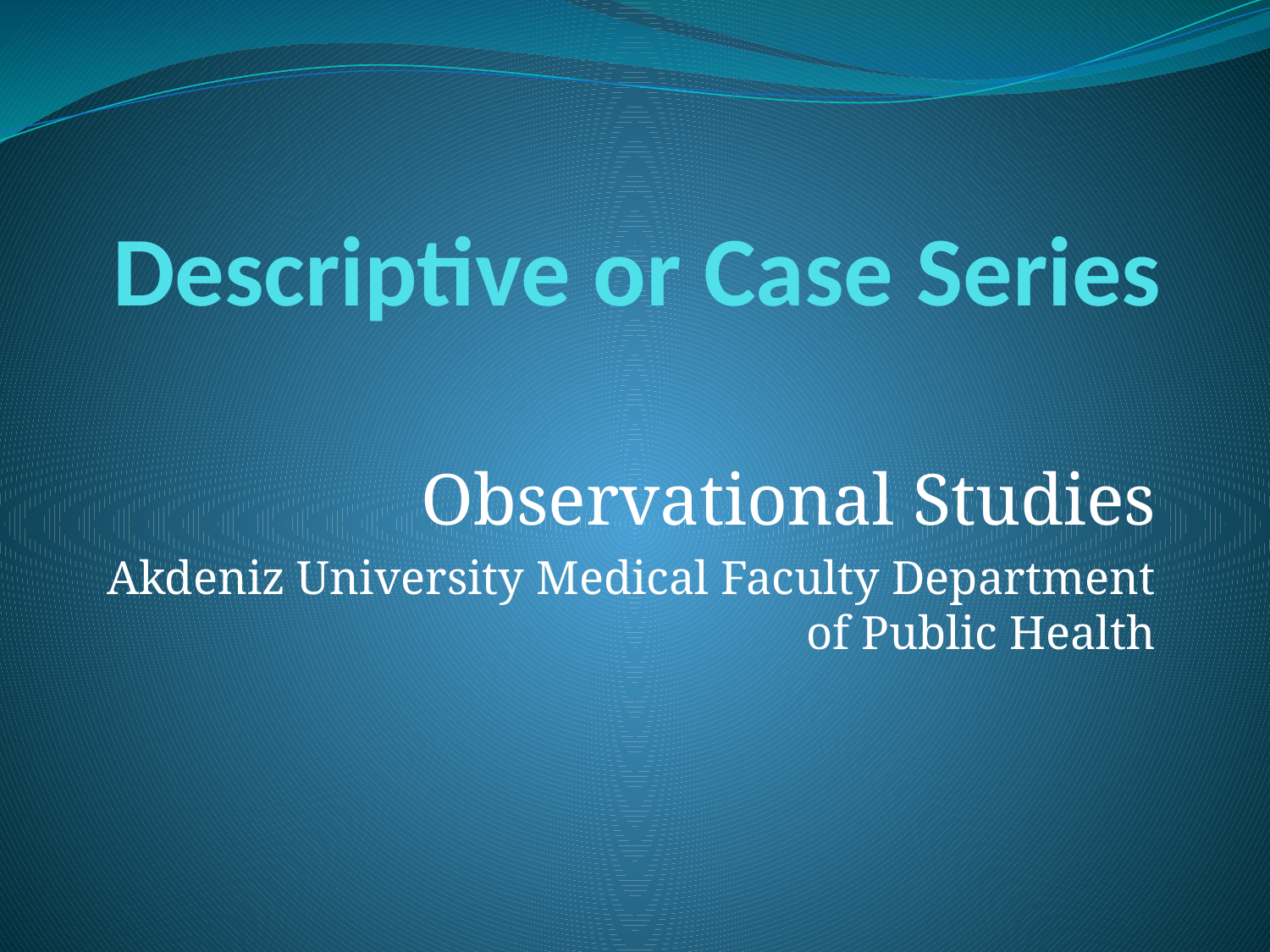

# Descriptive or Case Series
Observational Studies
Akdeniz University Medical Faculty Department of Public Health